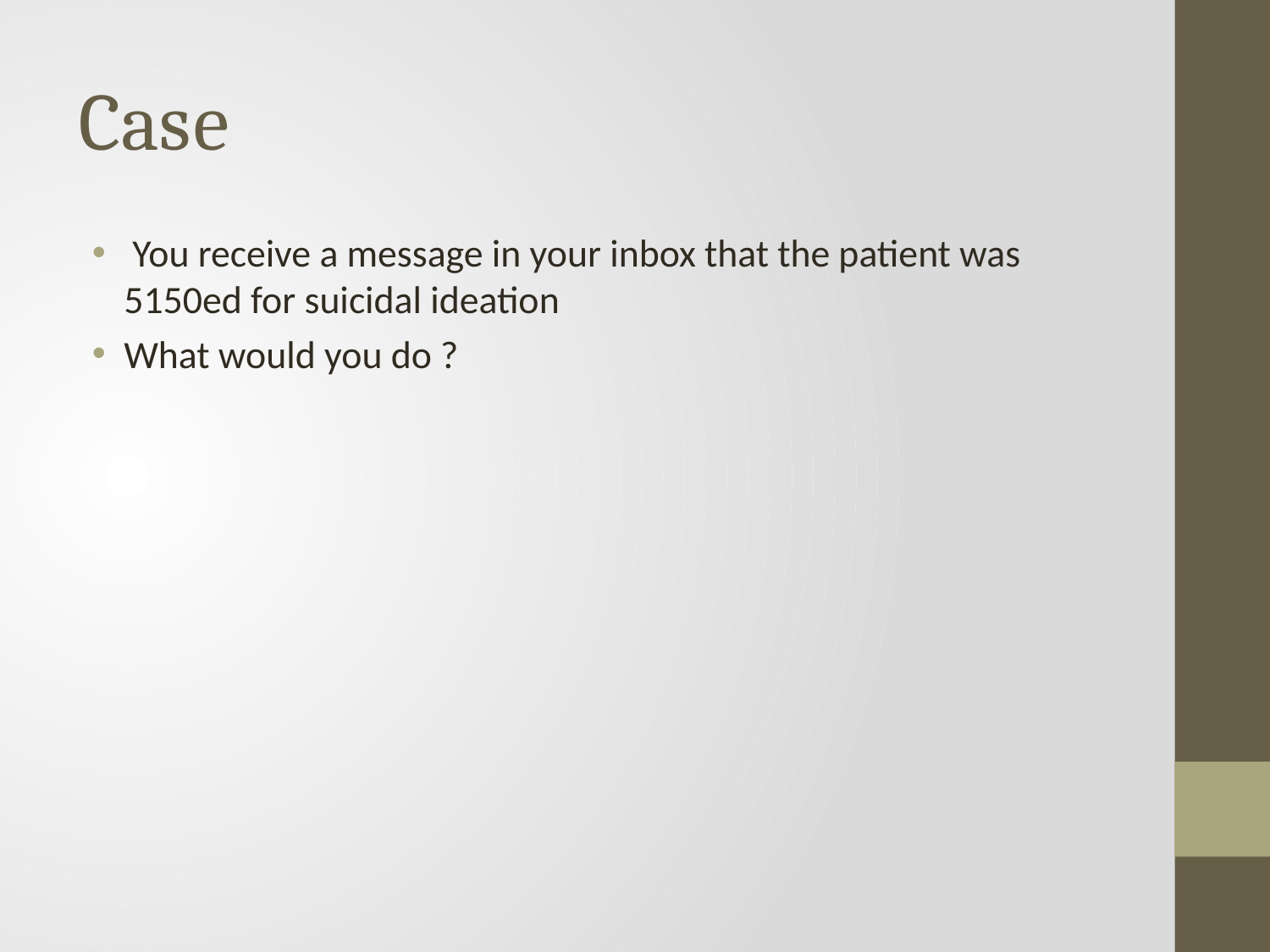

# Case
 You receive a message in your inbox that the patient was  5150ed for suicidal ideation
What would you do ?